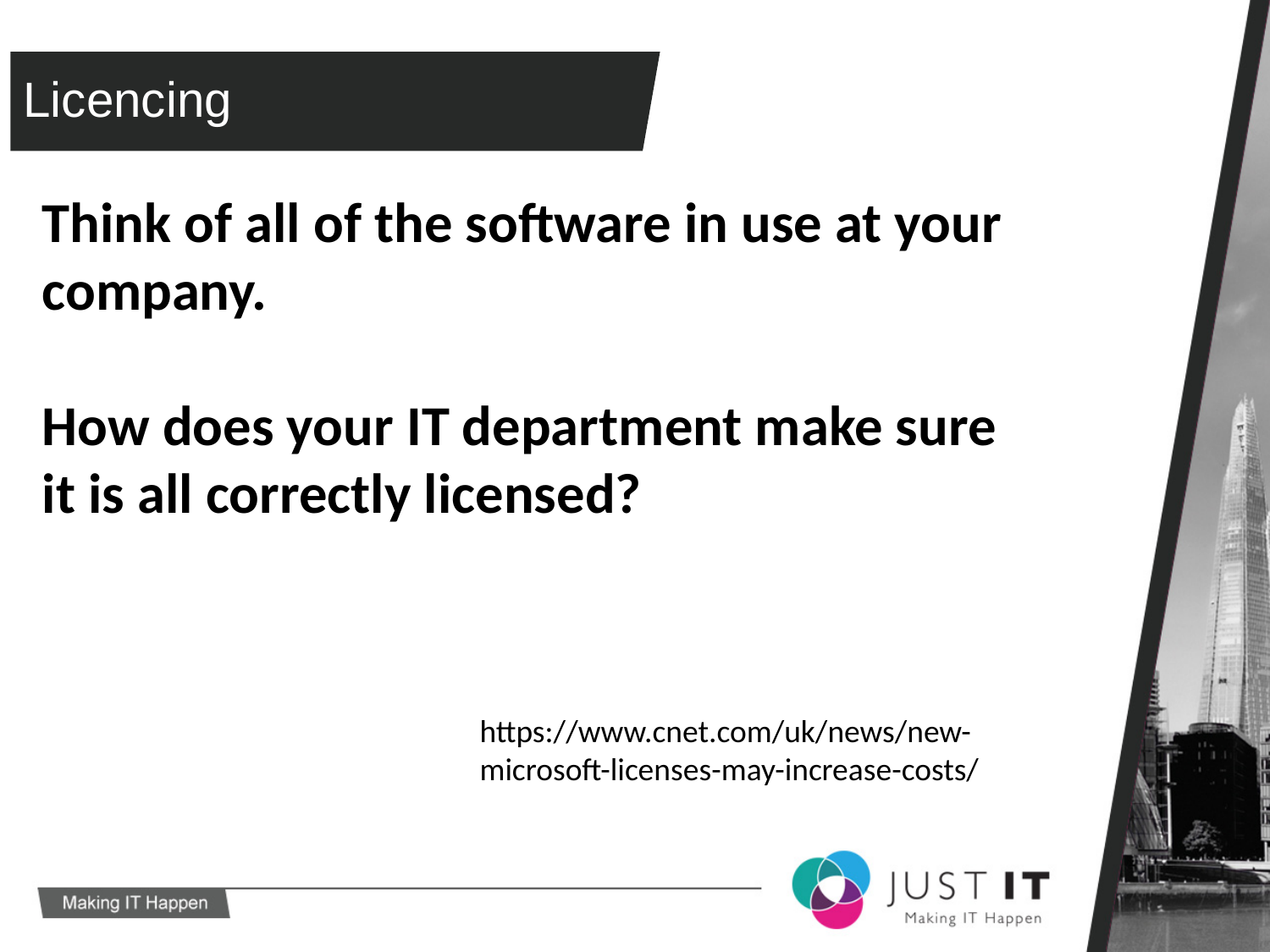

# Licencing

Think of all of the software in use at your company.

How does your IT department make sure it is all correctly licensed?
https://www.cnet.com/uk/news/new-microsoft-licenses-may-increase-costs/